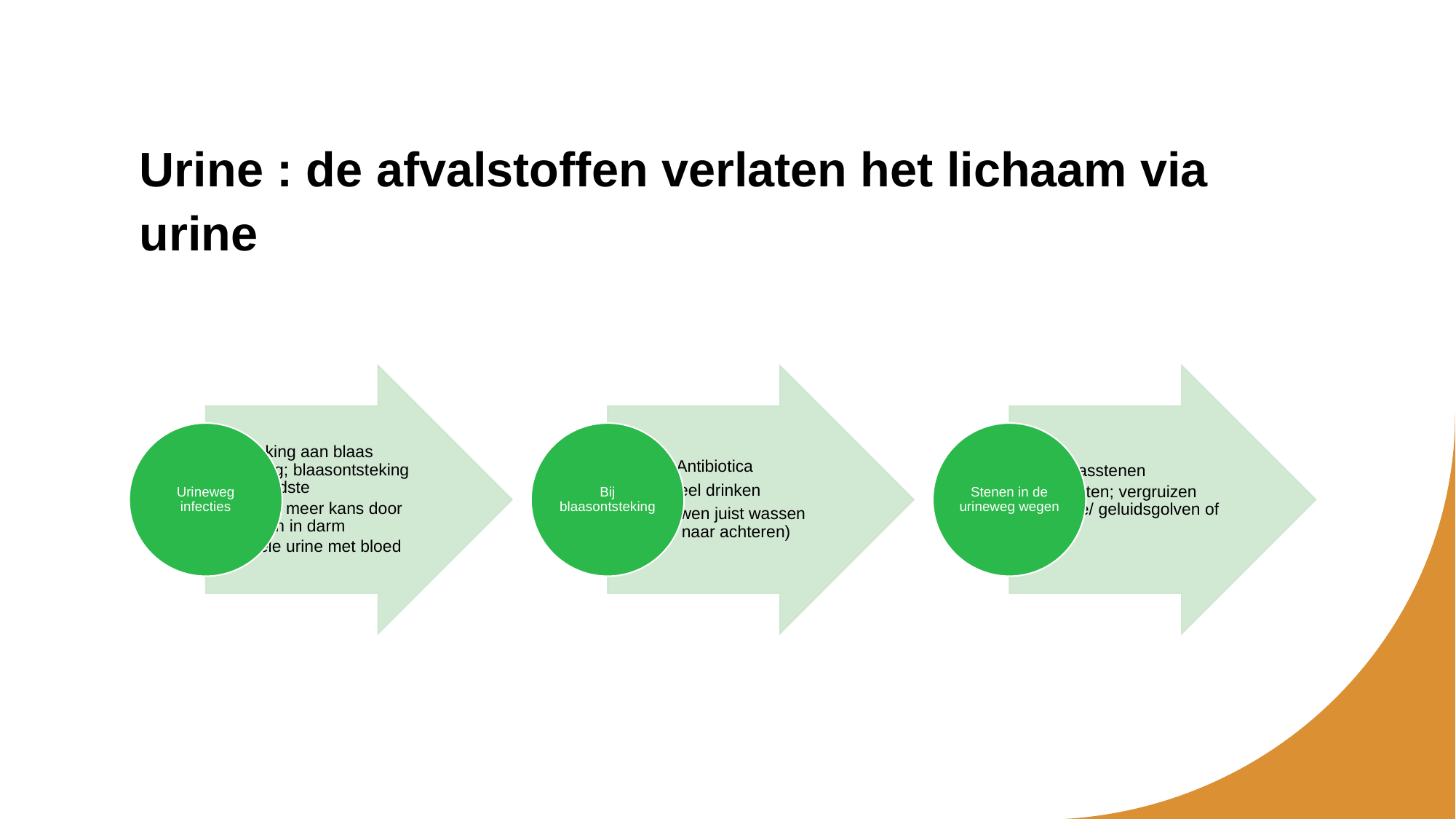

# Urine : de afvalstoffen verlaten het lichaam via urine
Ontsteking aan blaas urineweg; blaasontsteking is bekendste
Vrouwen meer kans door bacteriën in darm
Troebele urine met bloed
Urineweg infecties
Antibiotica
Veel drinken
Bij vrouwen juist wassen (voor naar achteren)
Bij blaasontsteking
Nier-blaasstenen
Pijnklachten; vergruizen via buisje/ geluidsgolven of operatie
Stenen in de urineweg wegen